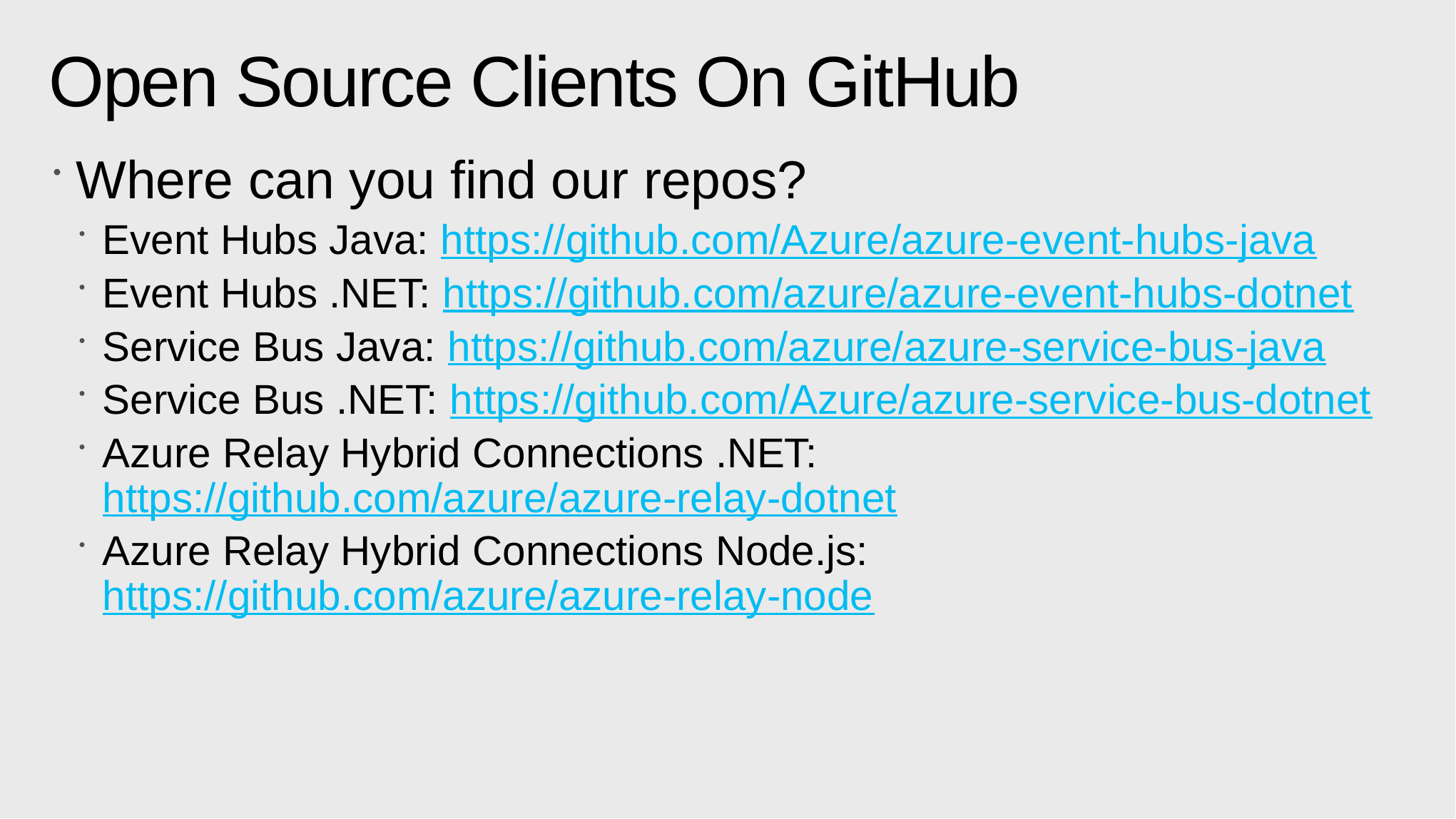

# Open Source Clients On GitHub
Where can you find our repos?
Event Hubs Java: https://github.com/Azure/azure-event-hubs-java
Event Hubs .NET: https://github.com/azure/azure-event-hubs-dotnet
Service Bus Java: https://github.com/azure/azure-service-bus-java
Service Bus .NET: https://github.com/Azure/azure-service-bus-dotnet
Azure Relay Hybrid Connections .NET: https://github.com/azure/azure-relay-dotnet
Azure Relay Hybrid Connections Node.js: https://github.com/azure/azure-relay-node